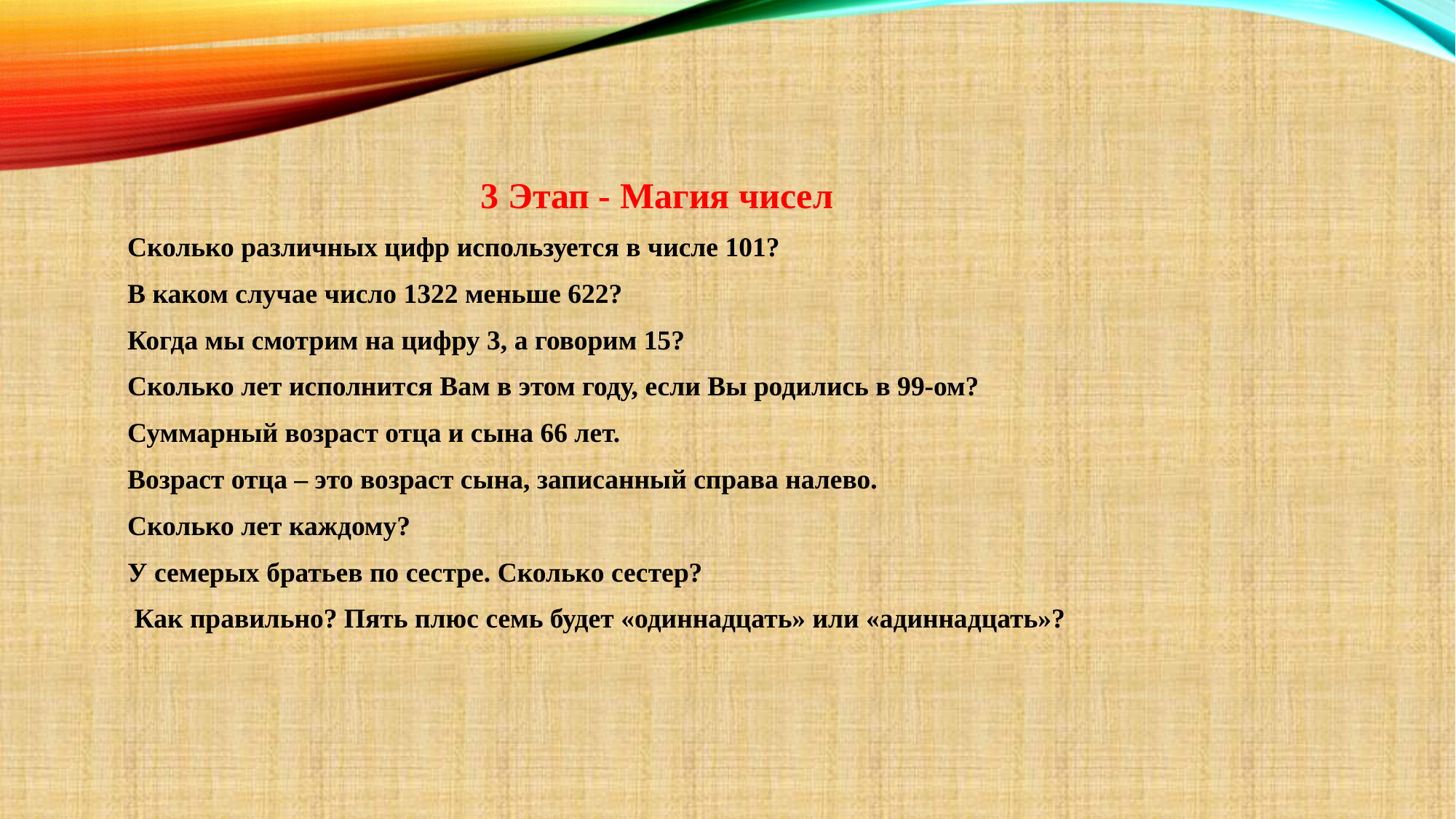

3 Этап - Магия чисел
Сколько различных цифр используется в числе 101?
В каком случае число 1322 меньше 622?
Когда мы смотрим на цифру 3, а говорим 15?
Сколько лет исполнится Вам в этом году, если Вы родились в 99-ом?
Суммарный возраст отца и сына 66 лет.
Возраст отца – это возраст сына, записанный справа налево.
Сколько лет каждому?
У семерых братьев по сестре. Сколько сестер?
 Как правильно? Пять плюс семь будет «одиннадцать» или «адиннадцать»?